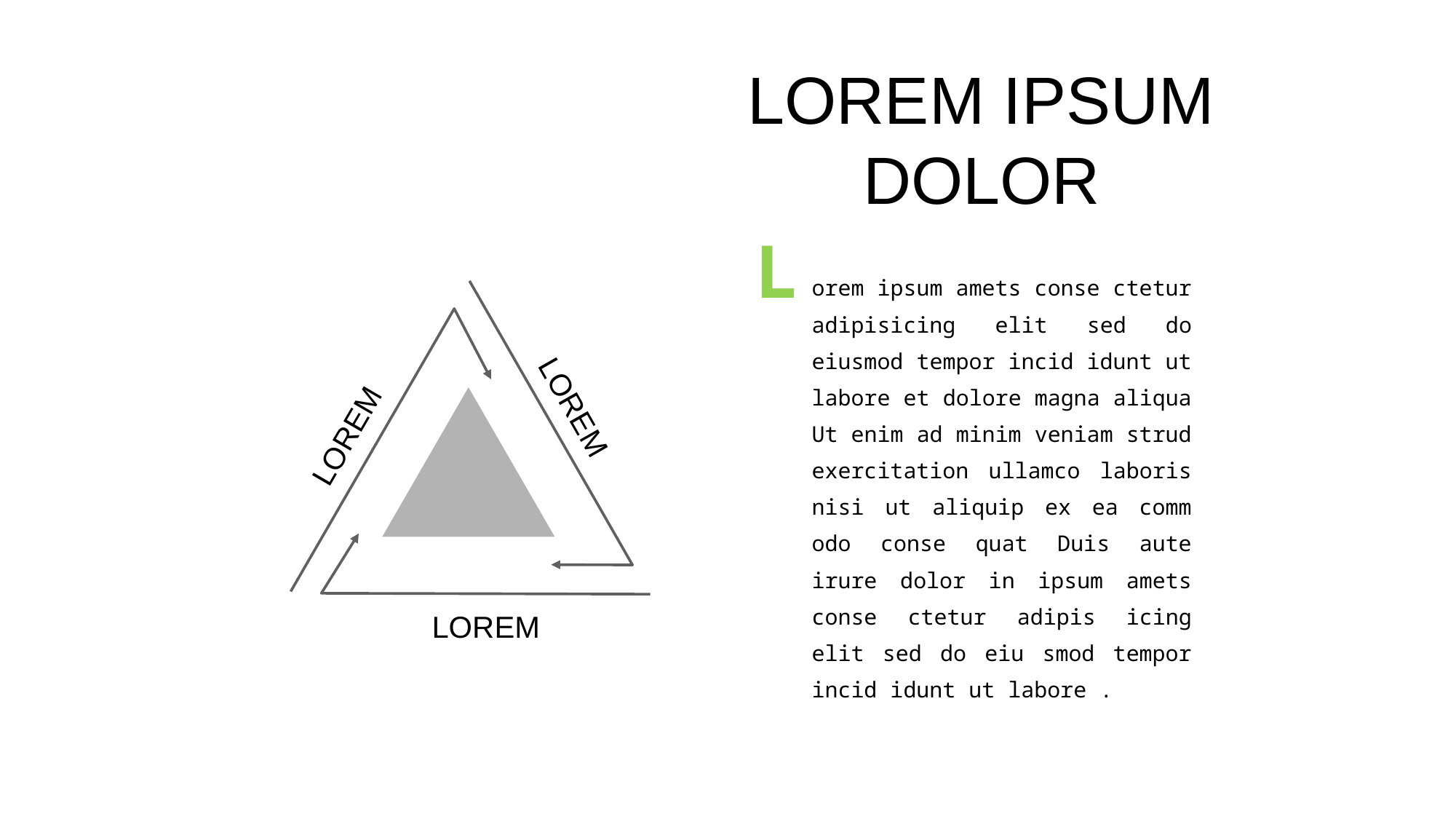

# LOREM IPSUM DOLOR
L
orem ipsum amets conse ctetur adipisicing elit sed do eiusmod tempor incid idunt ut labore et dolore magna aliqua Ut enim ad minim veniam strud exercitation ullamco laboris nisi ut aliquip ex ea comm odo conse quat Duis aute irure dolor in ipsum amets conse ctetur adipis icing elit sed do eiu smod tempor incid idunt ut labore .

LOREM

LOREM

LOREM